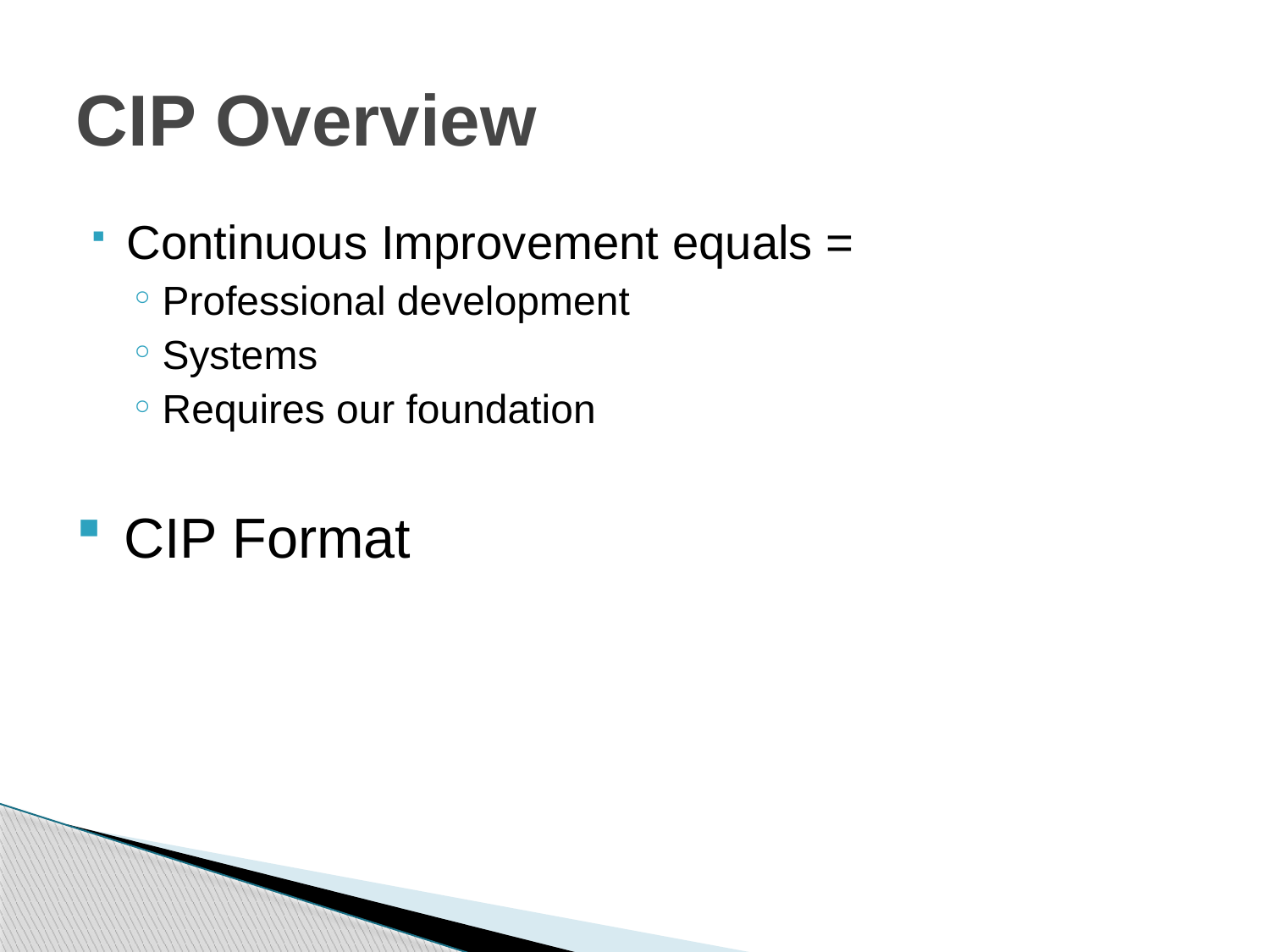

# CIP Overview
Continuous Improvement equals =
Professional development
Systems
Requires our foundation

CIP Format